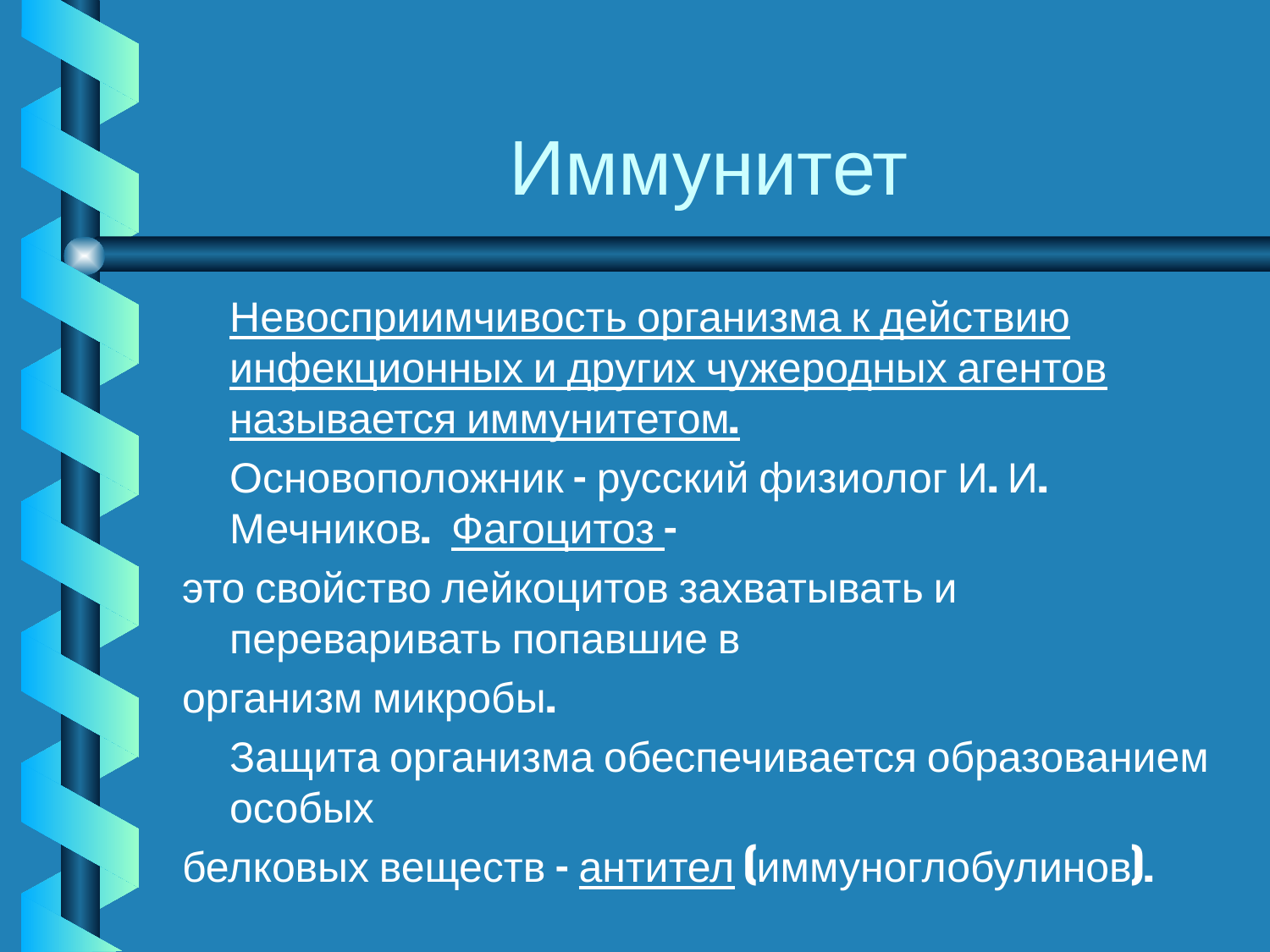

# Иммунитет
	Невосприимчивость организма к действию инфекционных и других чужеродных агентов называется иммунитетом.
 	Основоположник - русский физиолог И. И. Мечников.  Фагоцитоз -
это свойство лейкоцитов захватывать и переваривать попавшие в
организм микробы.
	Защита организма обеспечивается образованием особых
белковых веществ - антител (иммуноглобулинов).